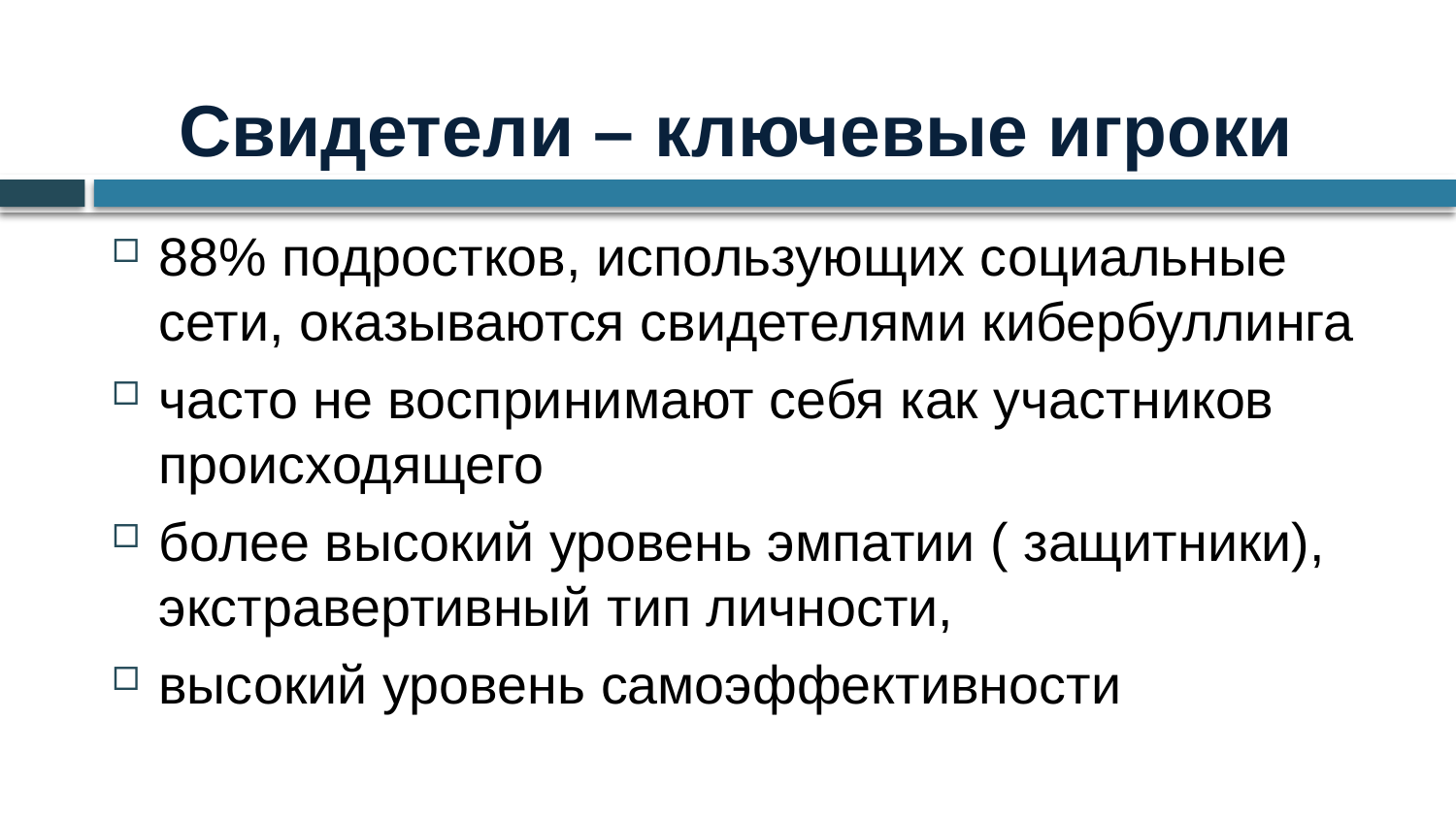

# Свидетели – ключевые игроки
88% подростков, использующих социальные сети, оказываются свидетелями кибербуллинга
часто не воспринимают себя как участников происходящего
более высокий уровень эмпатии ( защитники), экстравертивный тип личности,
высокий уровень самоэффективности